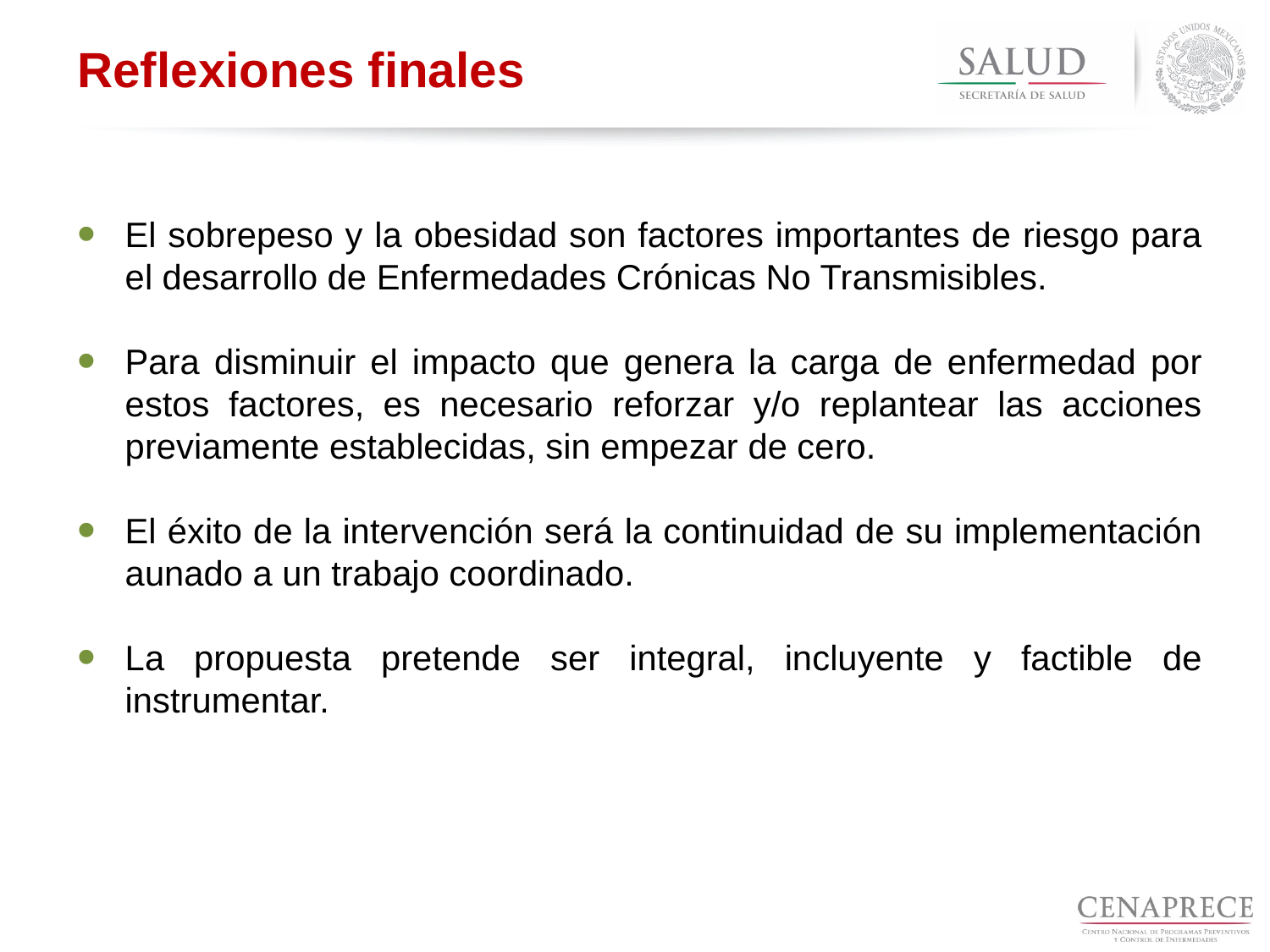

Reflexiones finales
El sobrepeso y la obesidad son factores importantes de riesgo para el desarrollo de Enfermedades Crónicas No Transmisibles.

Para disminuir el impacto que genera la carga de enfermedad por estos factores, es necesario reforzar y/o replantear las acciones previamente establecidas, sin empezar de cero.

El éxito de la intervención será la continuidad de su implementación aunado a un trabajo coordinado.

La propuesta pretende ser integral, incluyente y factible de instrumentar.